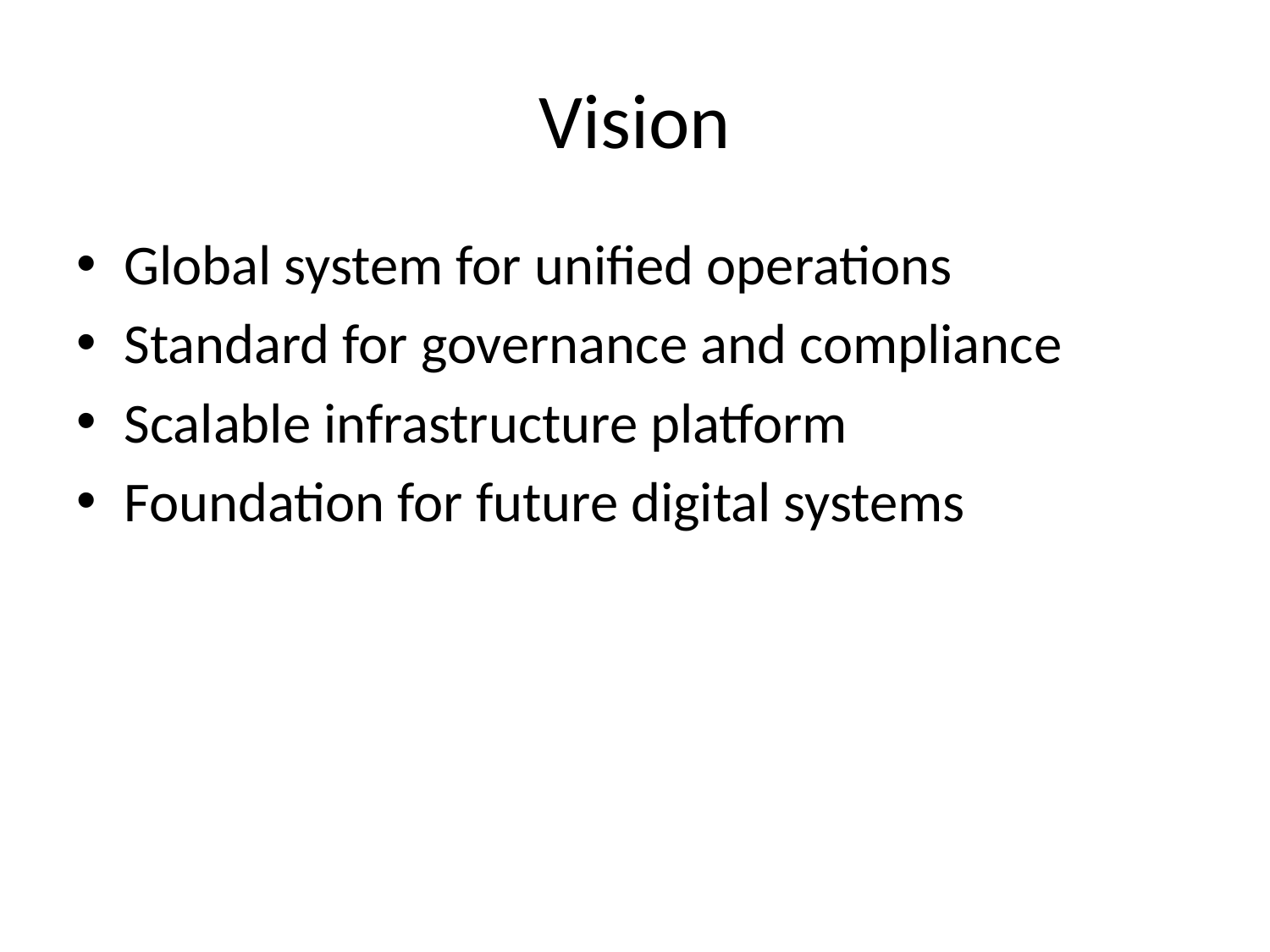

# Vision
Global system for unified operations
Standard for governance and compliance
Scalable infrastructure platform
Foundation for future digital systems